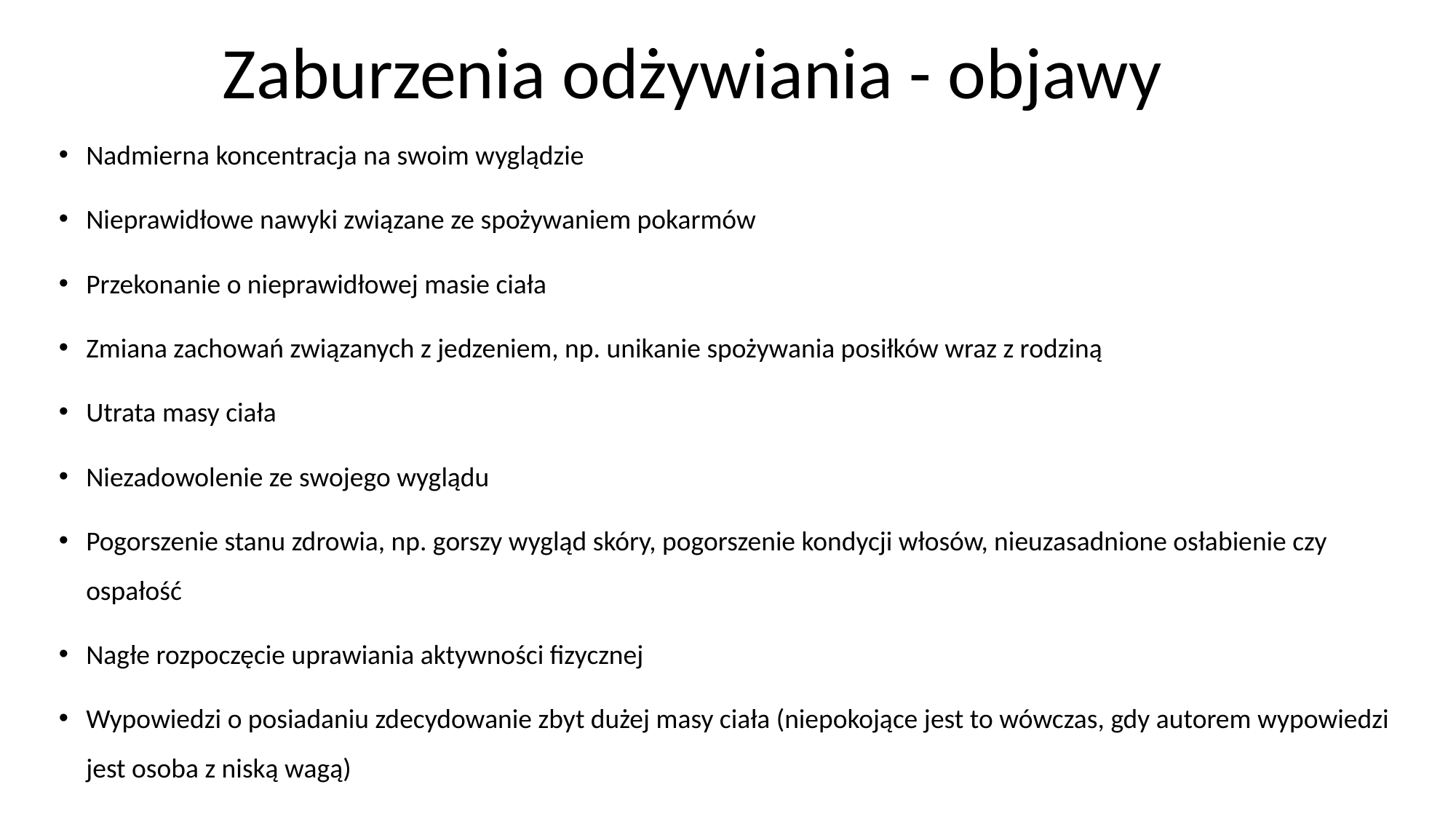

# Zaburzenia odżywiania - objawy
Nadmierna koncentracja na swoim wyglądzie
Nieprawidłowe nawyki związane ze spożywaniem pokarmów
Przekonanie o nieprawidłowej masie ciała
Zmiana zachowań związanych z jedzeniem, np. unikanie spożywania posiłków wraz z rodziną
Utrata masy ciała
Niezadowolenie ze swojego wyglądu
Pogorszenie stanu zdrowia, np. gorszy wygląd skóry, pogorszenie kondycji włosów, nieuzasadnione osłabienie czy ospałość
Nagłe rozpoczęcie uprawiania aktywności fizycznej
Wypowiedzi o posiadaniu zdecydowanie zbyt dużej masy ciała (niepokojące jest to wówczas, gdy autorem wypowiedzi jest osoba z niską wagą)